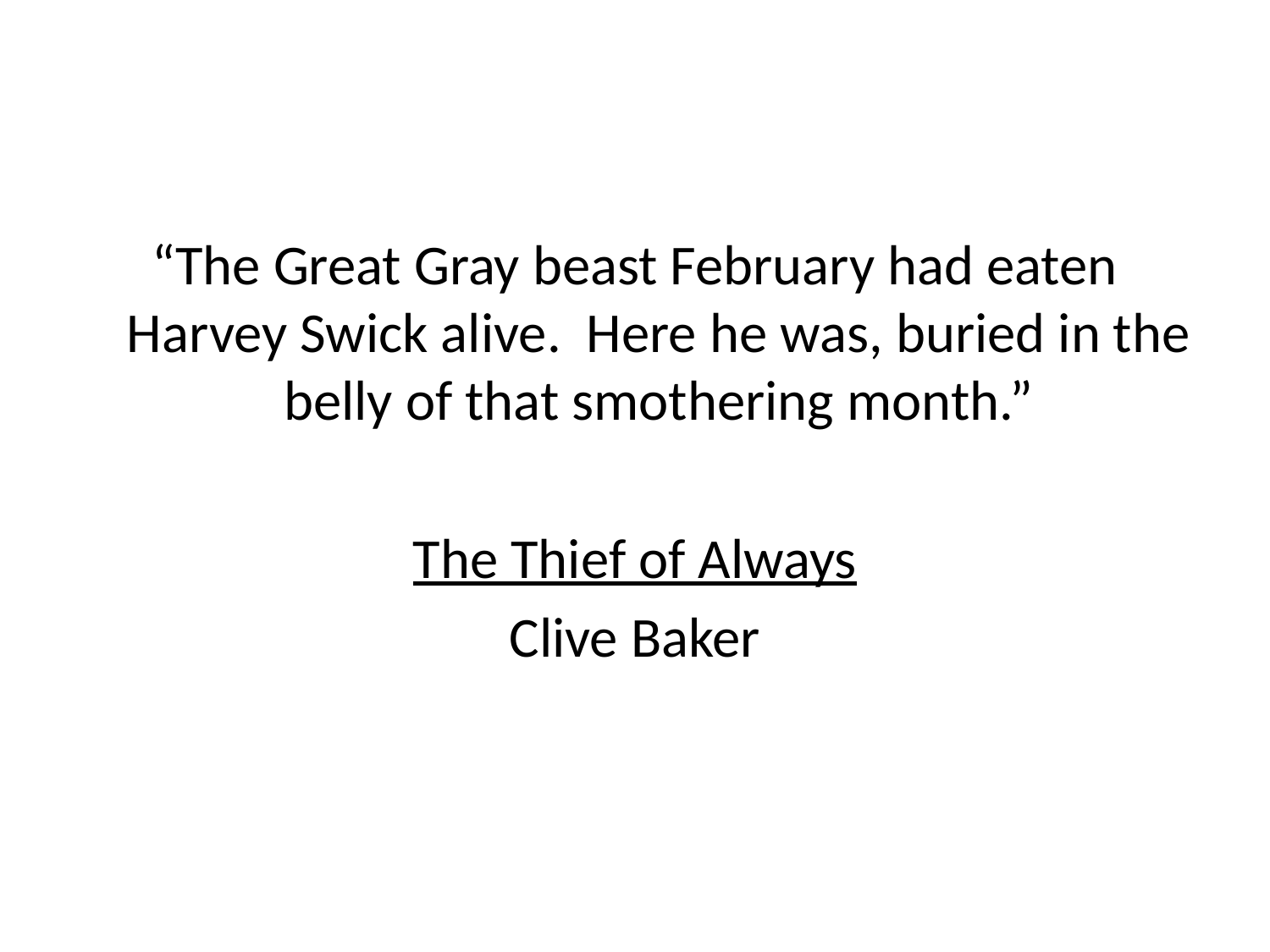

#
“The Great Gray beast February had eaten Harvey Swick alive.  Here he was, buried in the belly of that smothering month.”

The Thief of Always
Clive Baker